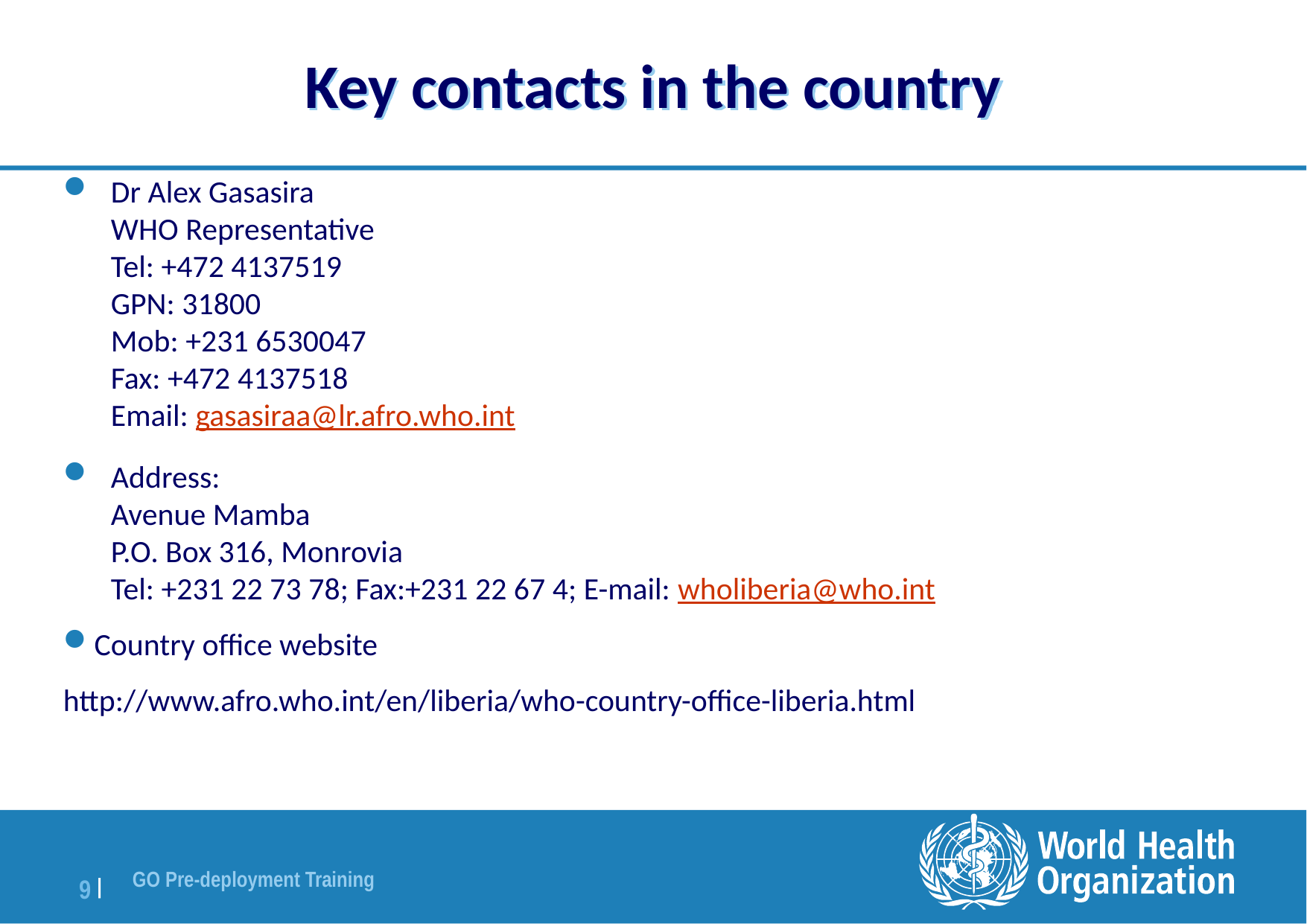

# Key contacts in the country
Dr Alex Gasasira
WHO Representative
Tel: +472 4137519
GPN: 31800
Mob: +231 6530047
Fax: +472 4137518
Email: gasasiraa@lr.afro.who.int
Address:
Avenue Mamba
P.O. Box 316, Monrovia
Tel: +231 22 73 78; Fax:+231 22 67 4; E-mail: wholiberia@who.int
Country office website
http://www.afro.who.int/en/liberia/who-country-office-liberia.html